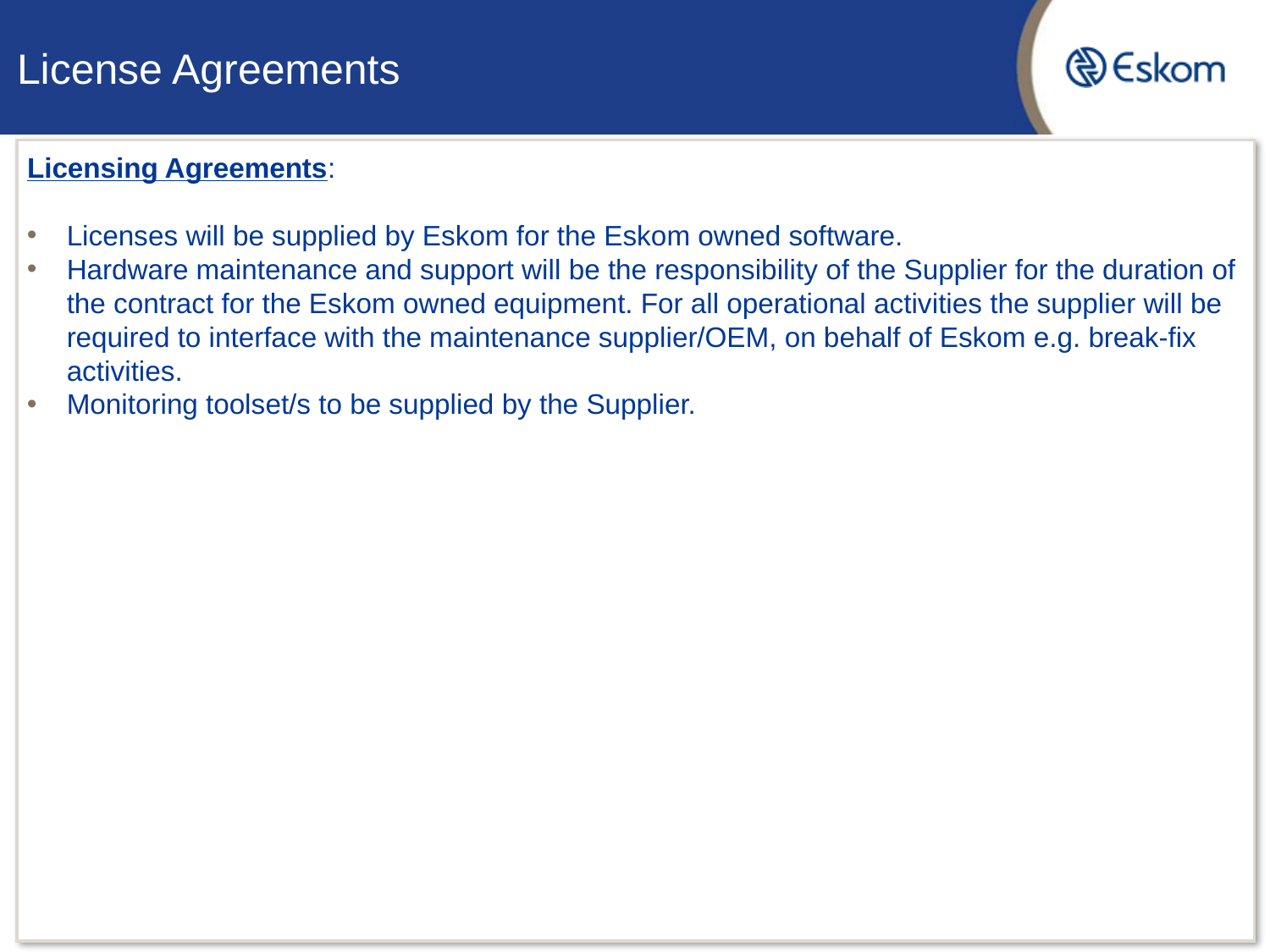

# License Agreements
Licensing Agreements:

Licenses will be supplied by Eskom for the Eskom owned software.
Hardware maintenance and support will be the responsibility of the Supplier for the duration of the contract for the Eskom owned equipment. For all operational activities the supplier will be required to interface with the maintenance supplier/OEM, on behalf of Eskom e.g. break-fix activities.
Monitoring toolset/s to be supplied by the Supplier.